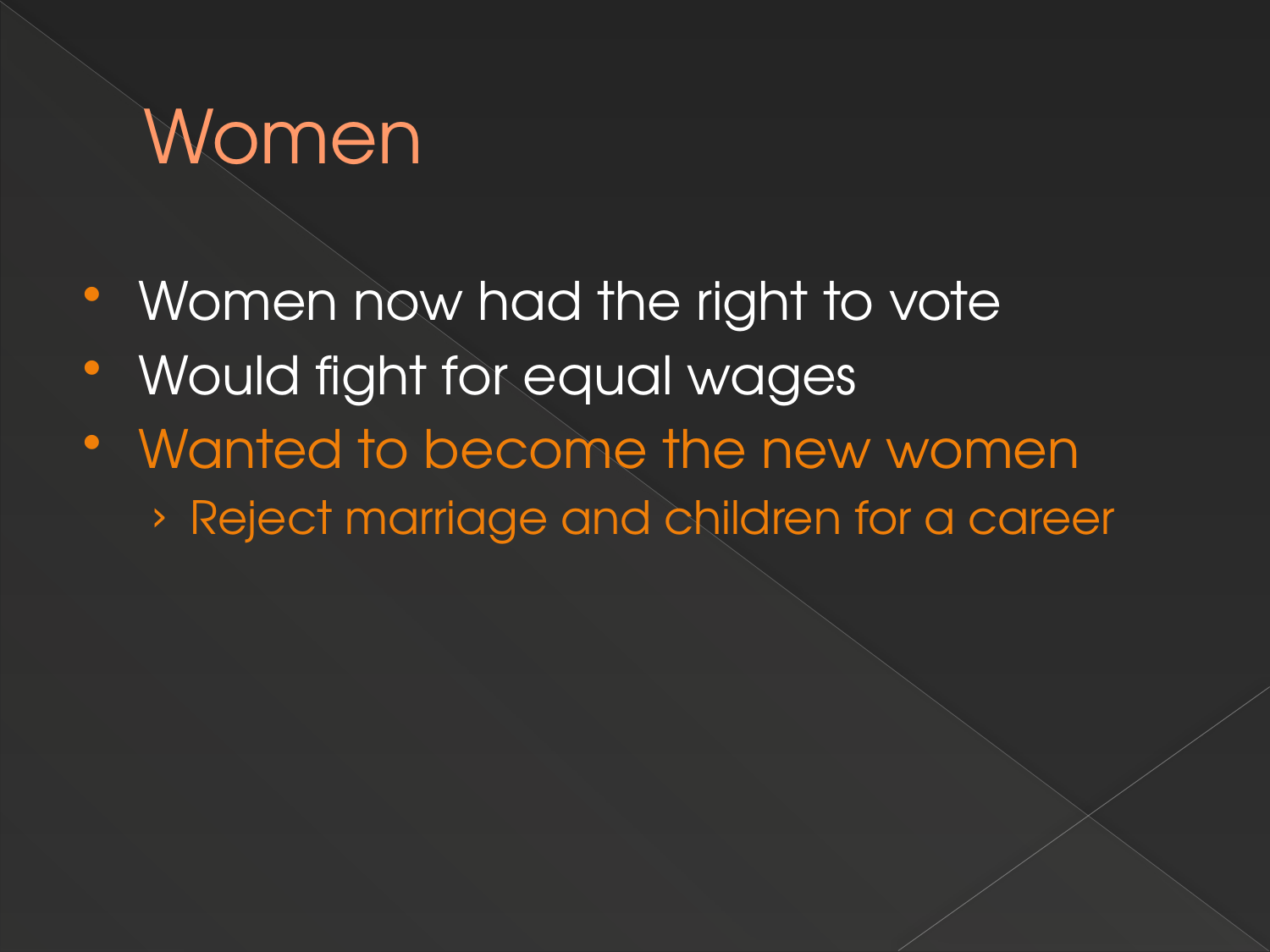

# Women
Women now had the right to vote
Would fight for equal wages
Wanted to become the new women
Reject marriage and children for a career